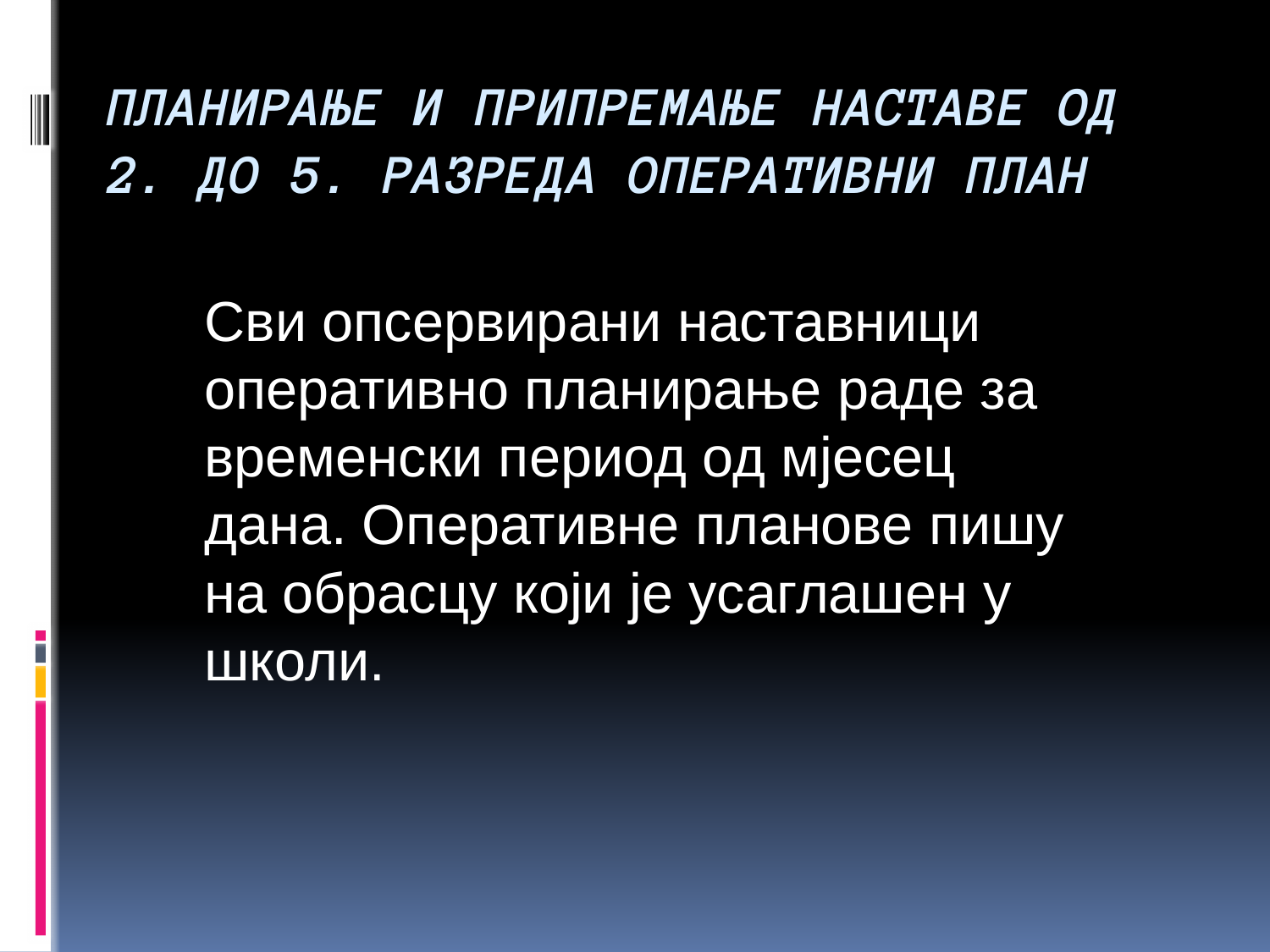

# Планирање и припремање наставе од 2. до 5. разреда оперативни план
Сви опсервирани наставници оперативно планирање раде за временски период од мјесец дана. Оперативне планове пишу на обрасцу који је усаглашен у школи.